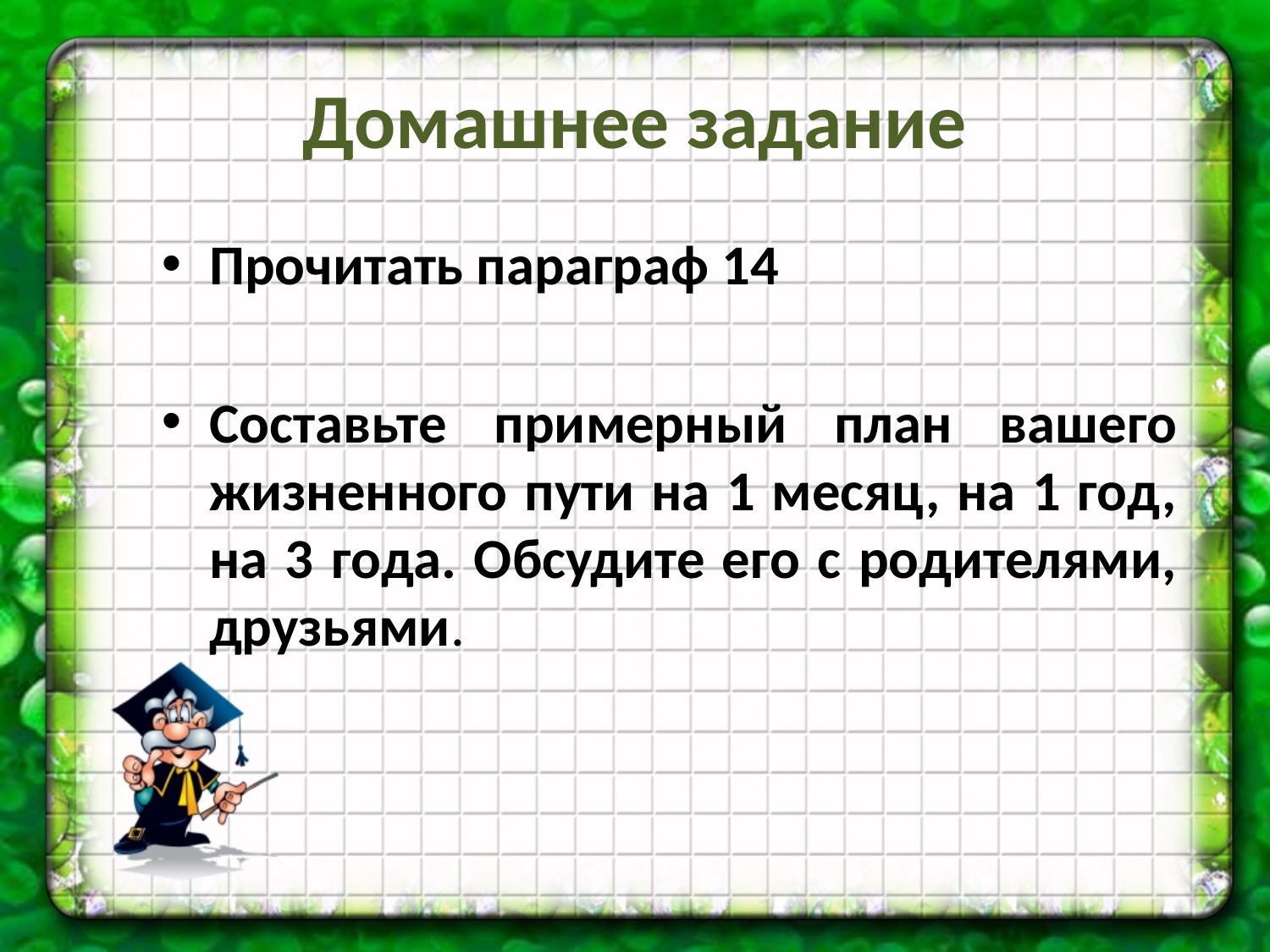

# Домашнее задание
Прочитать параграф 14

Составьте примерный план вашего жизненного пути на 1 месяц, на 1 год, на 3 года. Обсудите его с родителями, друзьями.